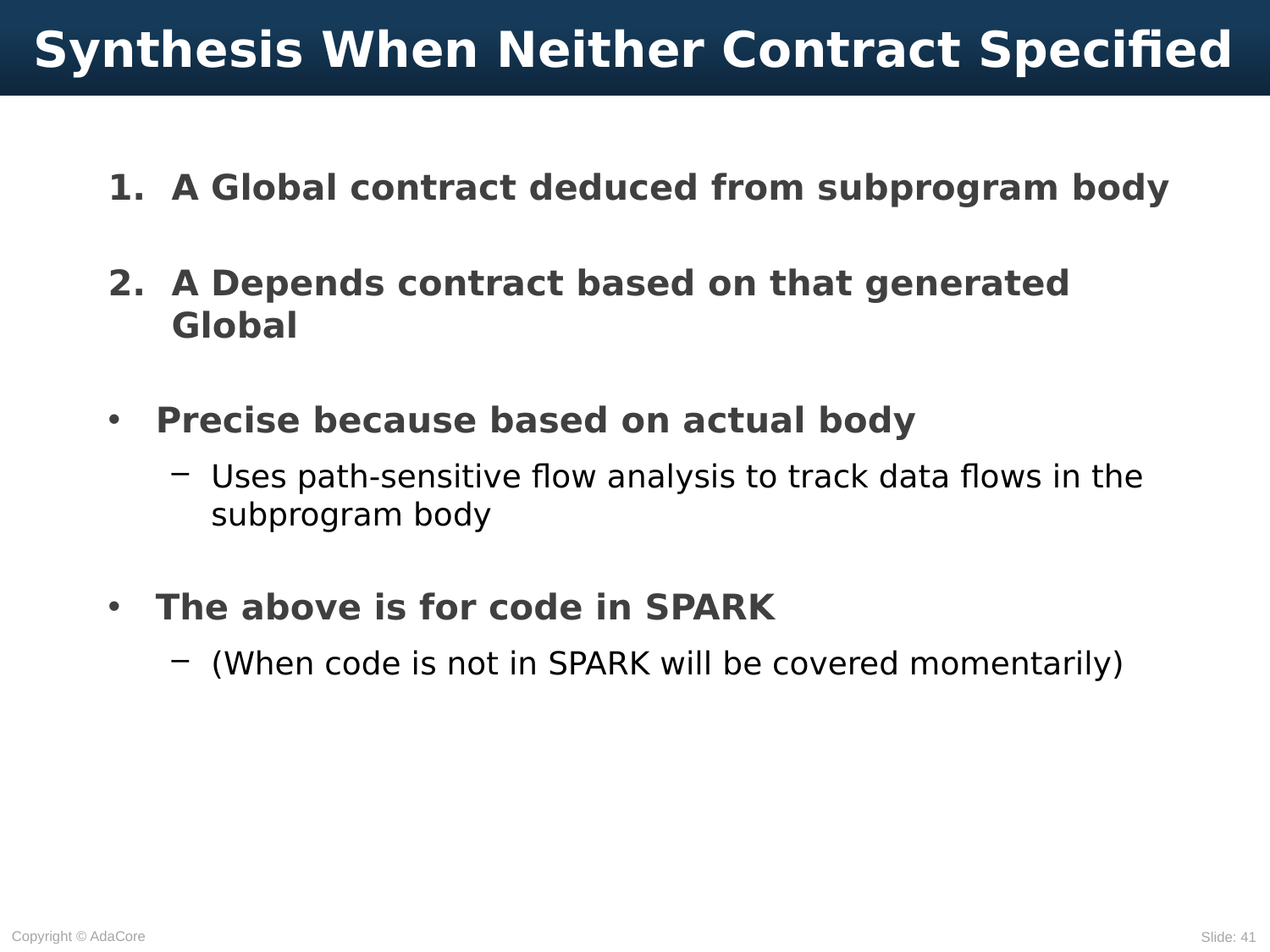

# Synthesis When Neither Contract Specified
A Global contract deduced from subprogram body
A Depends contract based on that generated Global
Precise because based on actual body
Uses path-sensitive flow analysis to track data flows in the subprogram body
The above is for code in SPARK
(When code is not in SPARK will be covered momentarily)